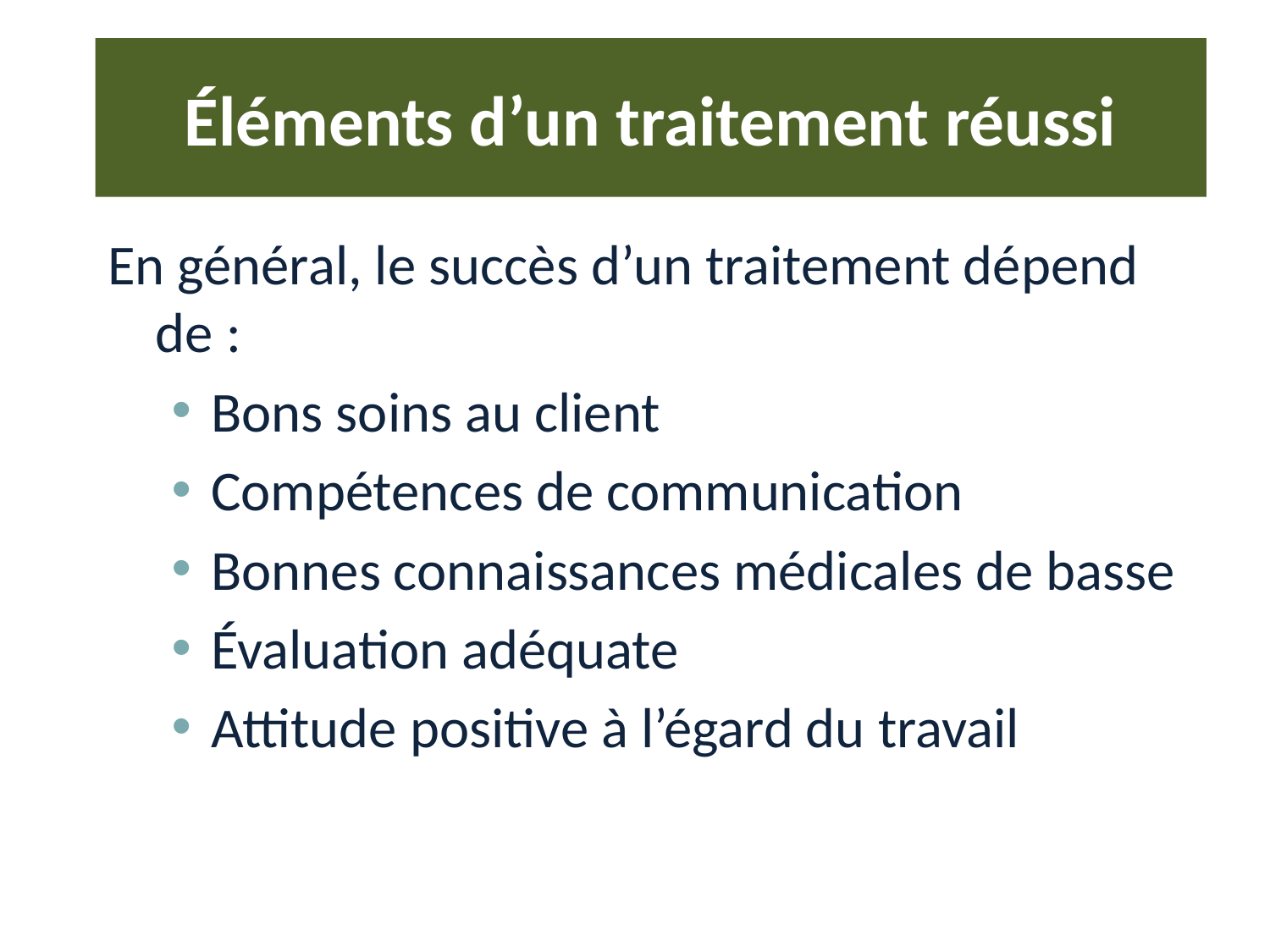

# Éléments d’un traitement réussi
En général, le succès d’un traitement dépend de :
Bons soins au client
Compétences de communication
Bonnes connaissances médicales de basse
Évaluation adéquate
Attitude positive à l’égard du travail